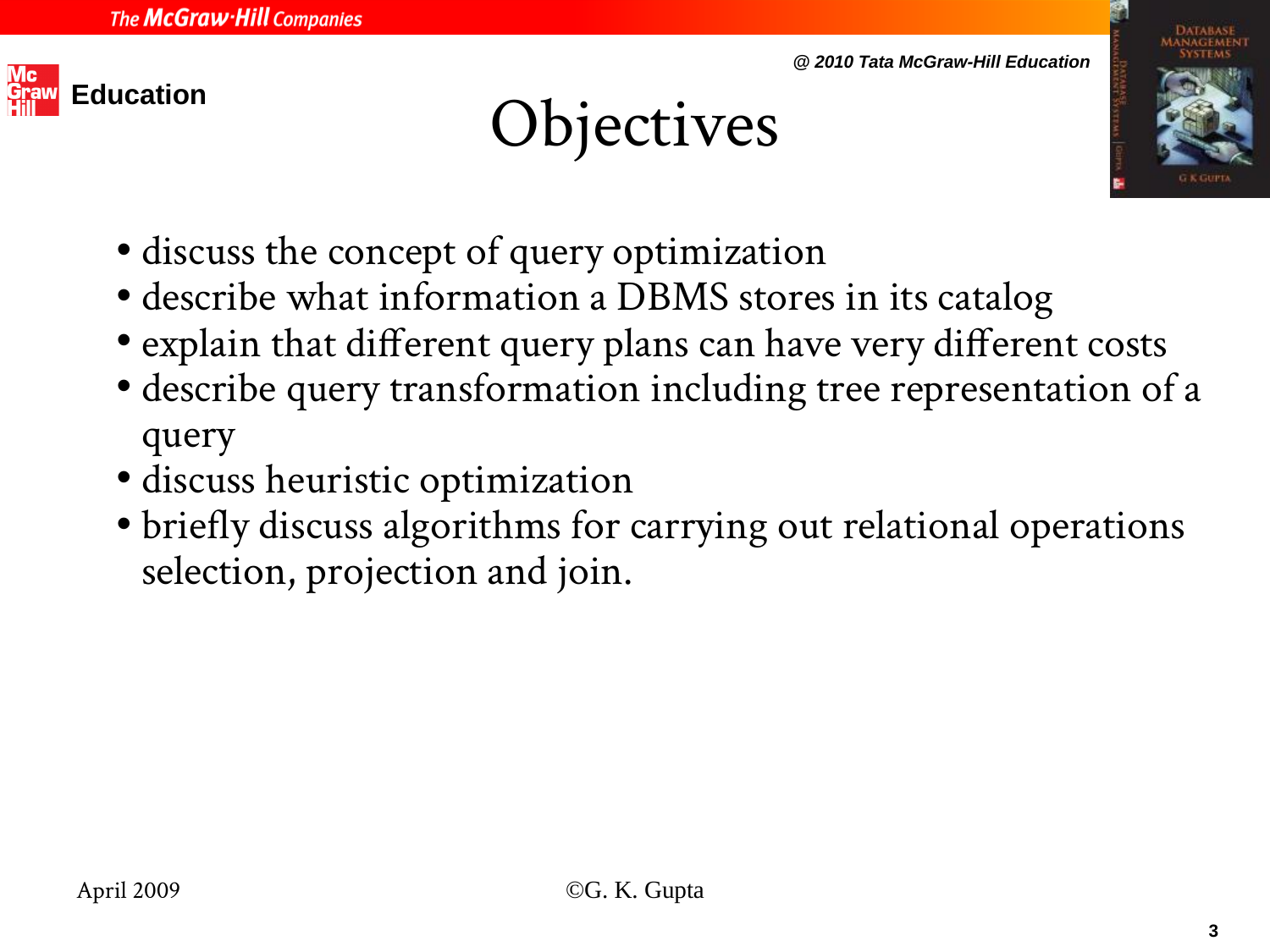

# Objectives
discuss the concept of query optimization
describe what information a DBMS stores in its catalog
explain that different query plans can have very different costs
describe query transformation including tree representation of a query
discuss heuristic optimization
briefly discuss algorithms for carrying out relational operations selection, projection and join.

April 2009
©G. K. Gupta